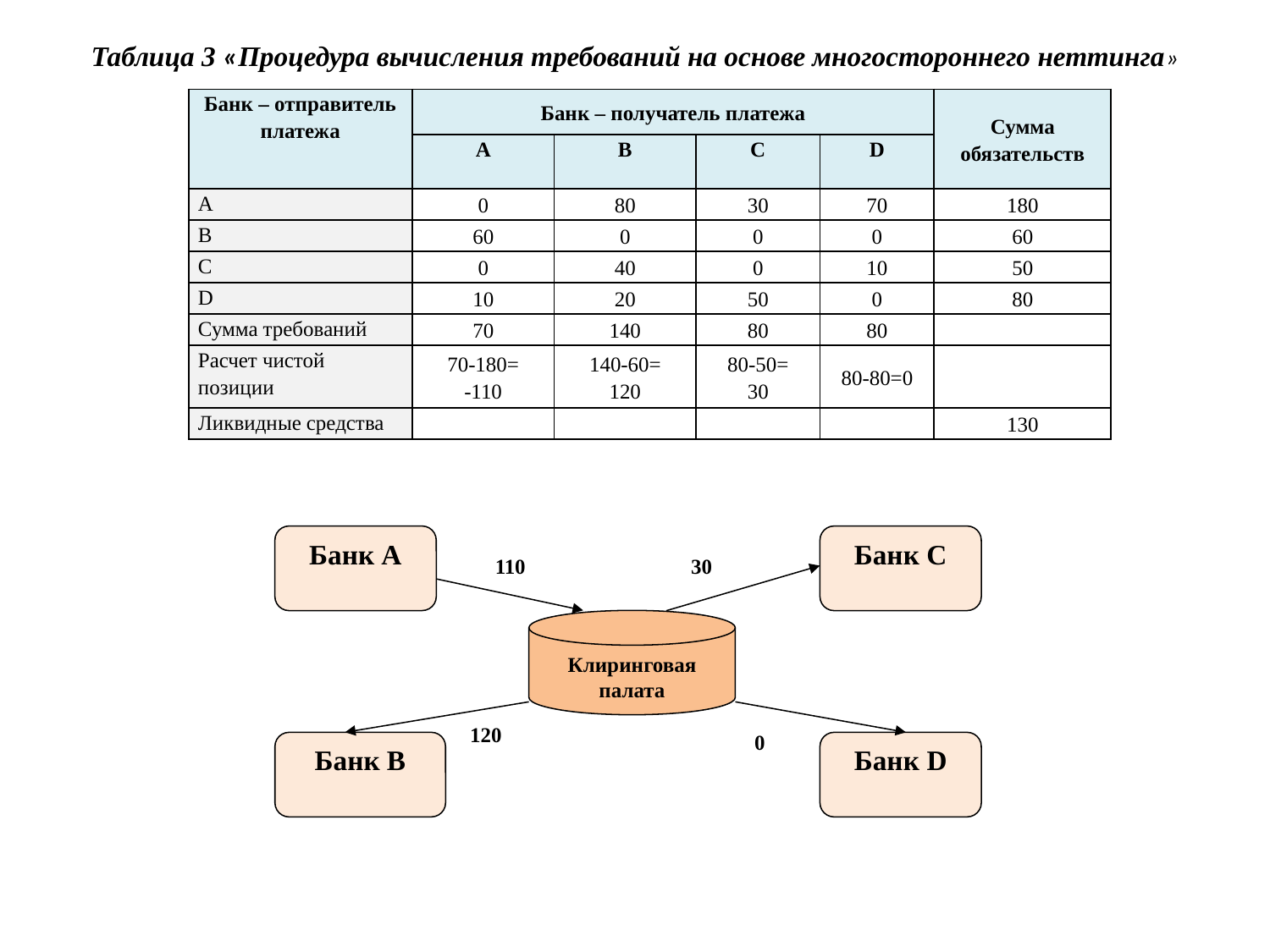

Таблица 3 «Процедура вычисления требований на основе многостороннего неттинга»

| Банк – отправитель платежа | Банк – получатель платежа |  |  |  | Сумма обязательств |
| --- | --- | --- | --- | --- | --- |
|  | А | В | С | D |  |
| А | 0 | 80 | 30 | 70 | 180 |
| B | 60 | 0 | 0 | 0 | 60 |
| С | 0 | 40 | 0 | 10 | 50 |
| D | 10 | 20 | 50 | 0 | 80 |
| Сумма требований | 70 | 140 | 80 | 80 |  |
| Расчет чистой позиции | 70-180= -110 | 140-60= 120 | 80-50= 30 | 80-80=0 |  |
| Ликвидные средства |  |  |  |  | 130 |
Банк А
Банк С
110
30
Клиринговая палата
120
0
Банк В
Банк D